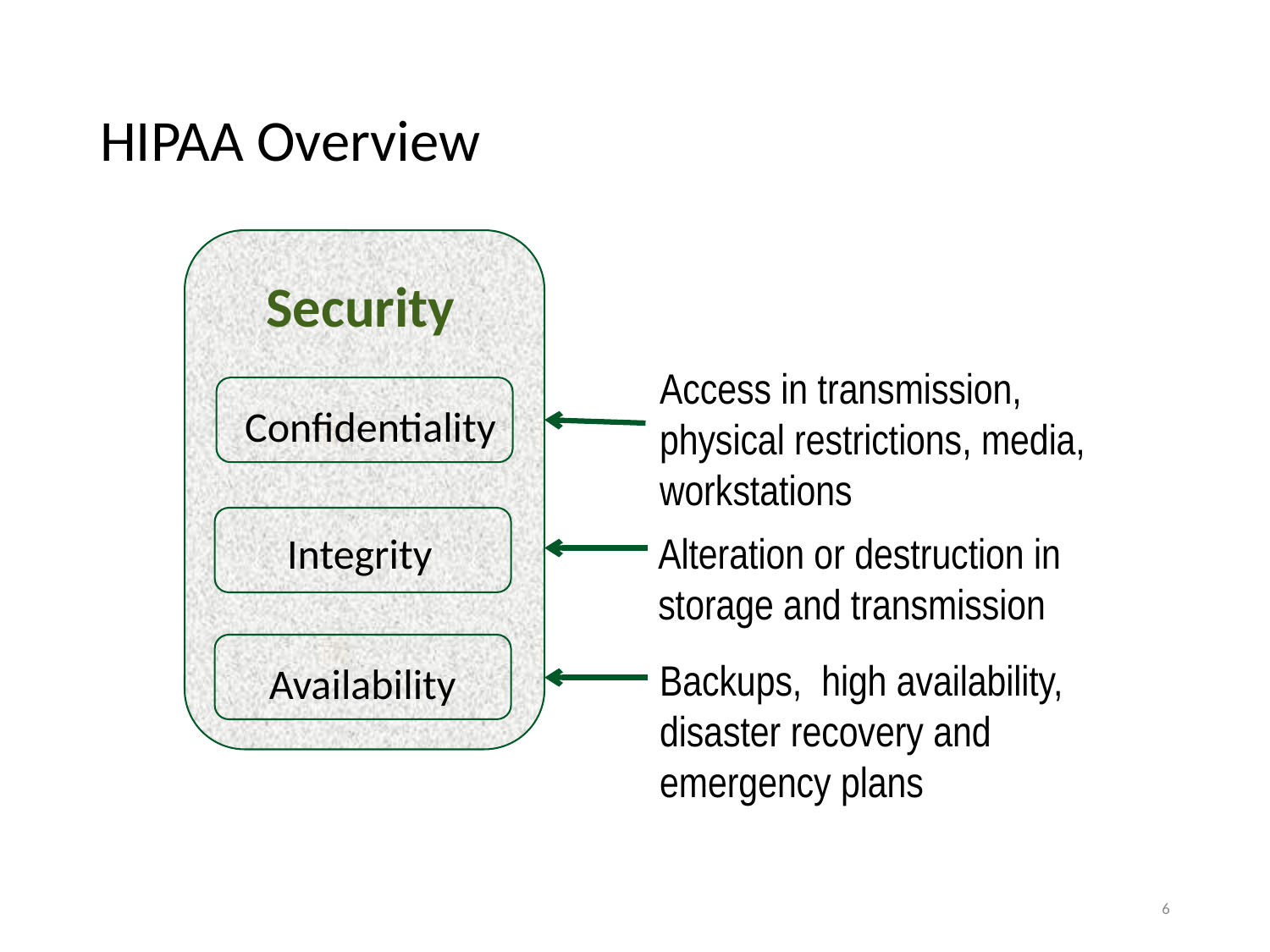

# HIPAA Overview

Security
Access in transmission, physical restrictions, media, workstations

Confidentiality

Integrity
Alteration or destruction in storage and transmission

Backups,  high availability, disaster recovery and emergency plans
Availability
6